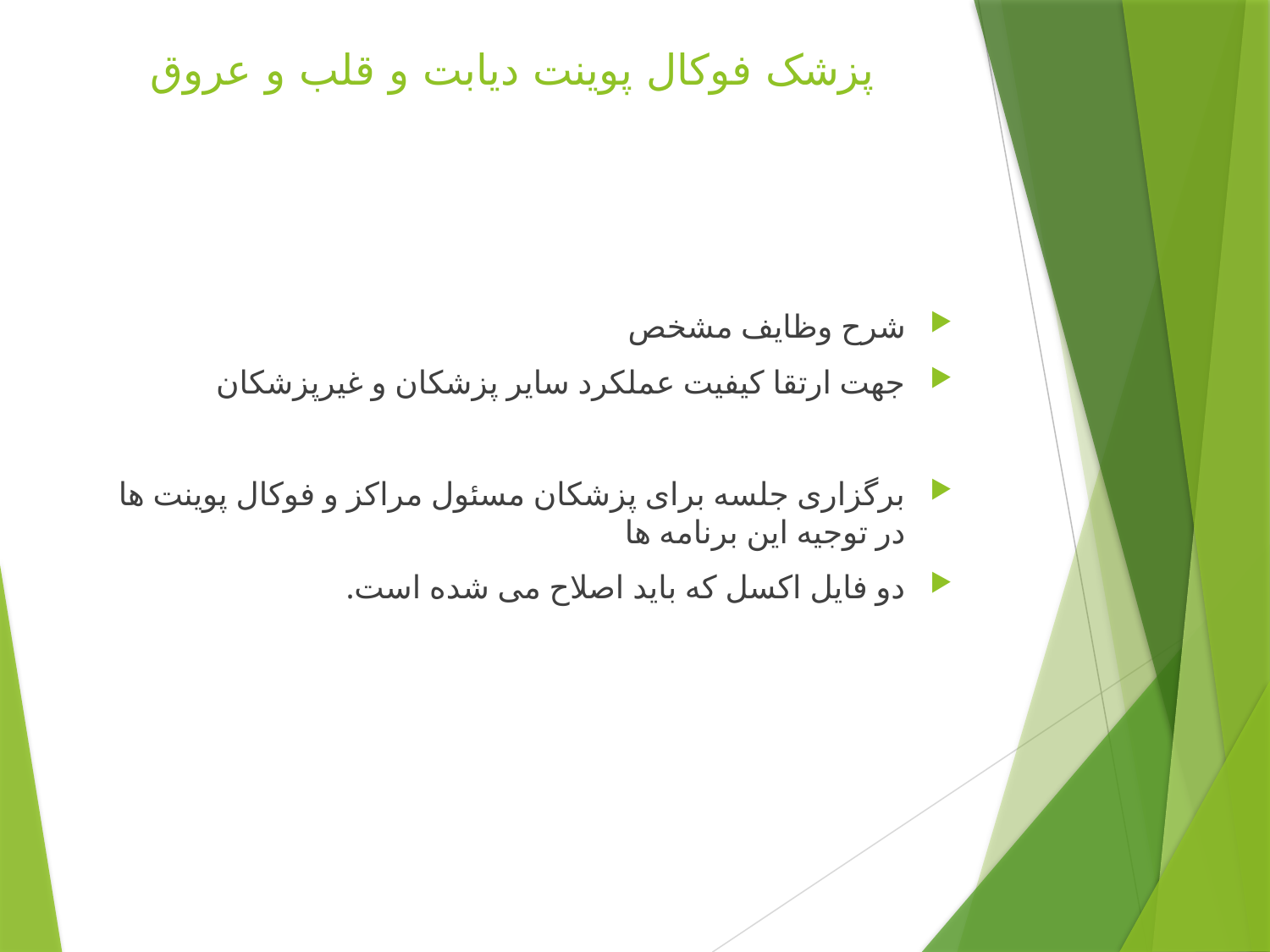

# پزشک فوکال پوینت دیابت و قلب و عروق
شرح وظایف مشخص
جهت ارتقا کیفیت عملکرد سایر پزشکان و غیرپزشکان

برگزاری جلسه برای پزشکان مسئول مراکز و فوکال پوینت ها در توجیه این برنامه ها
دو فایل اکسل که باید اصلاح می شده است.